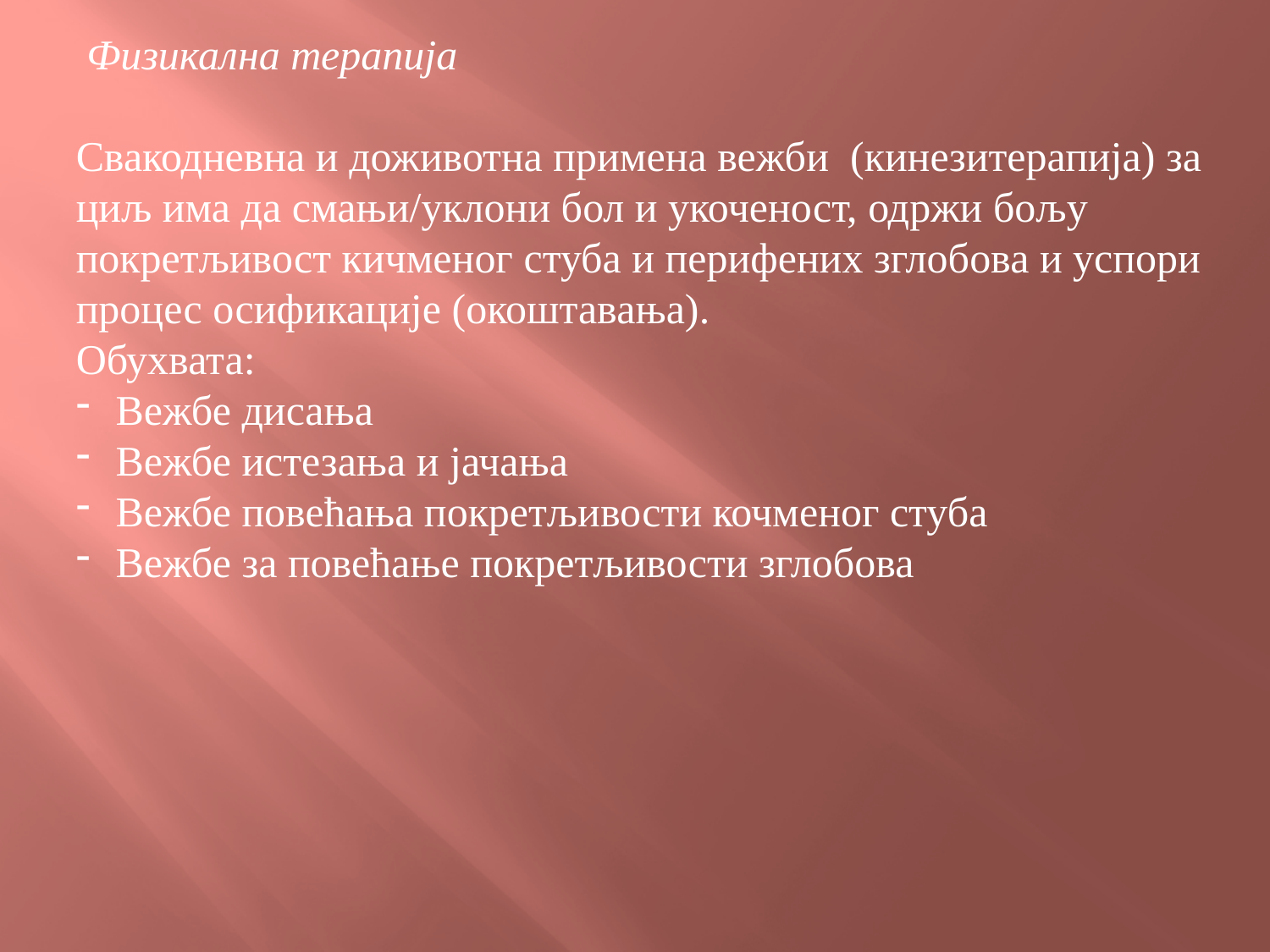

Физикална терапија

Свакодневна и доживотна примена вежби  (кинезитерапија) за циљ има да смањи/уклони бол и укоченост, одржи бољу покретљивост кичменог стуба и перифених зглобова и успори процес осификације (окоштавања).
Обухвата:
Вежбе дисања
Вежбе истезања и јачања
Вежбе повећања покретљивости кочменог стуба
Вежбе за повећање покретљивости зглобова